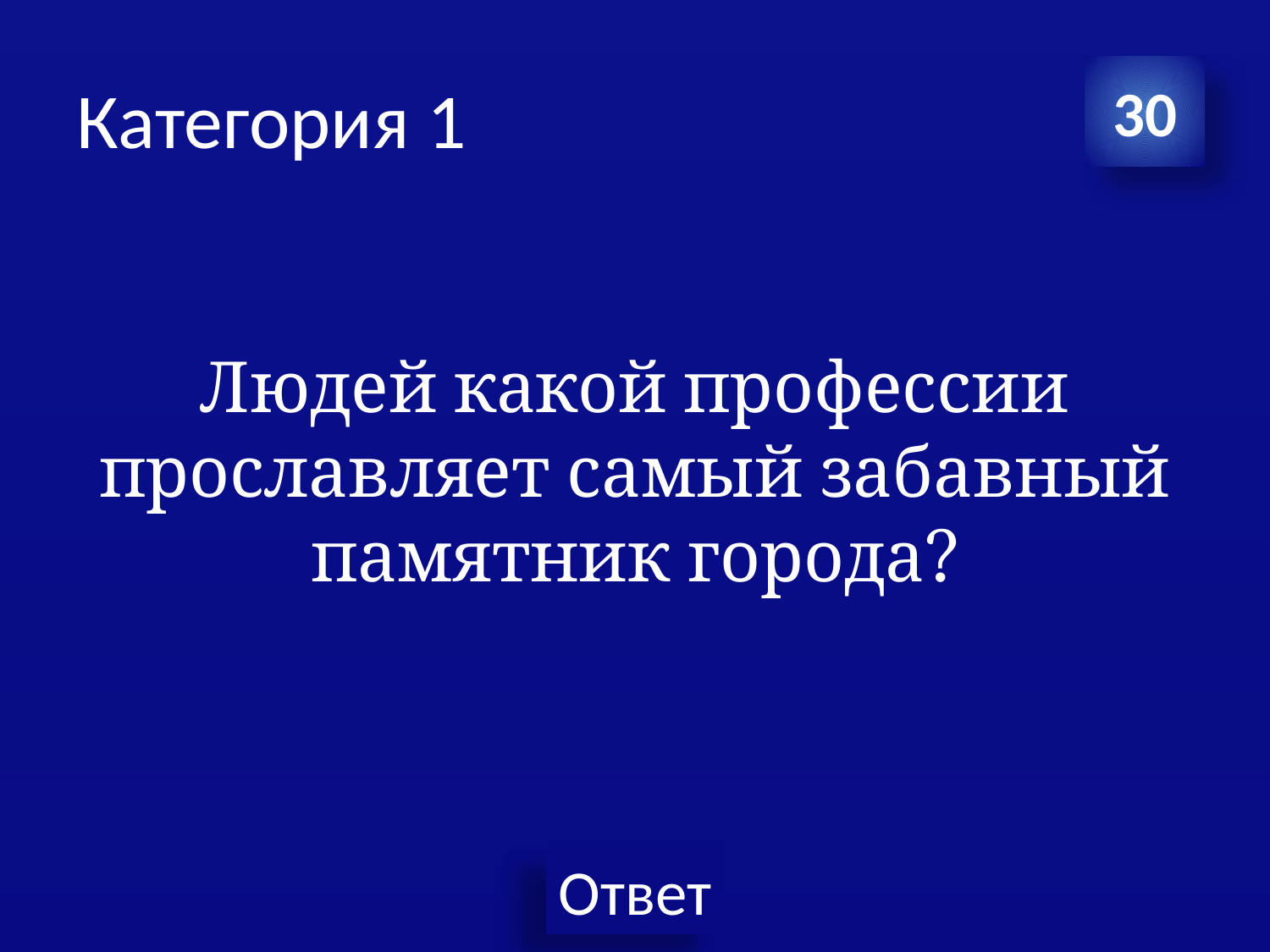

# Категория 1
30
Людей какой профессии прославляет самый забавный памятник города?